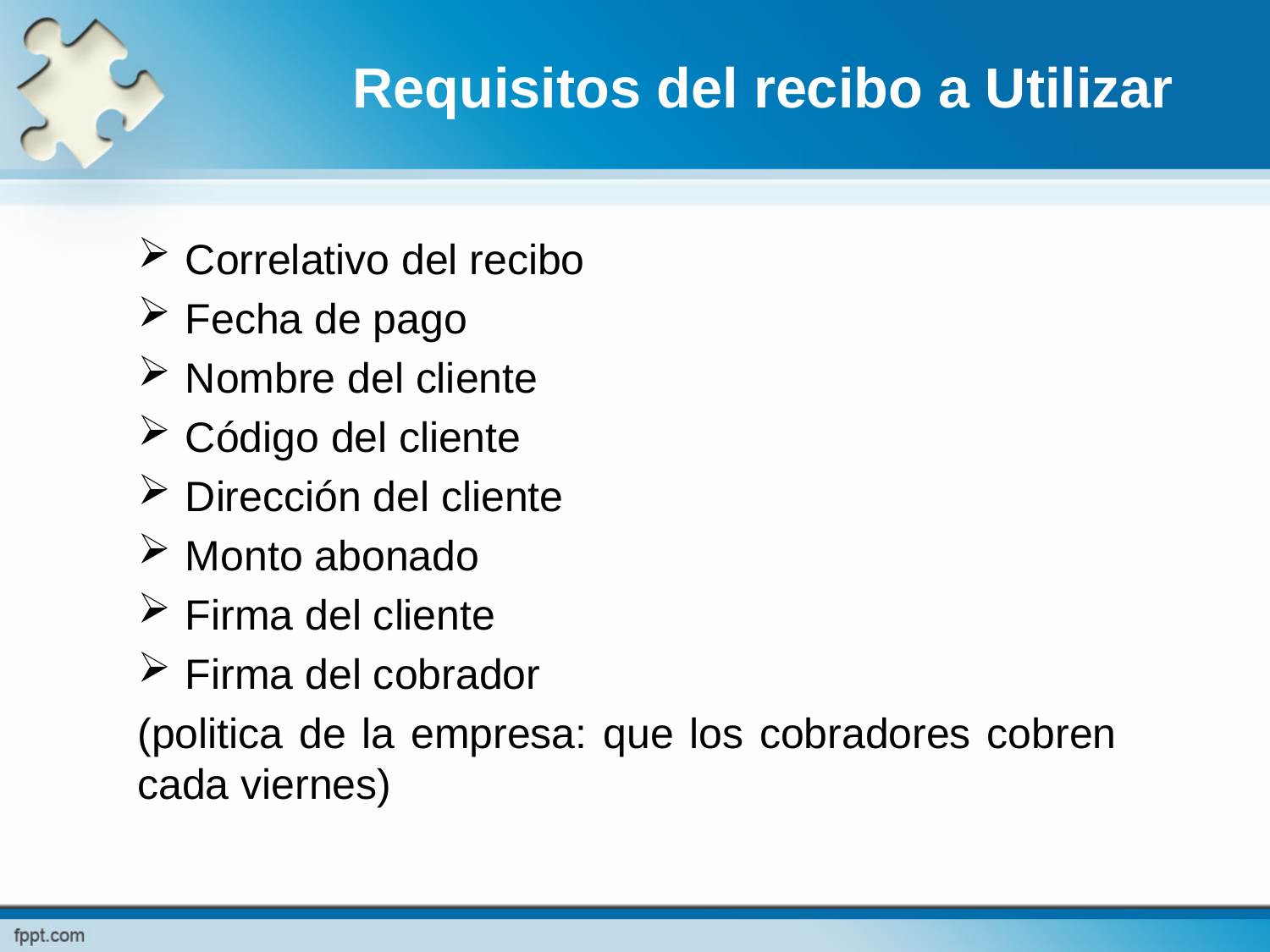

# Requisitos del recibo a Utilizar
Correlativo del recibo
Fecha de pago
Nombre del cliente
Código del cliente
Dirección del cliente
Monto abonado
Firma del cliente
Firma del cobrador
(politica de la empresa: que los cobradores cobren cada viernes)